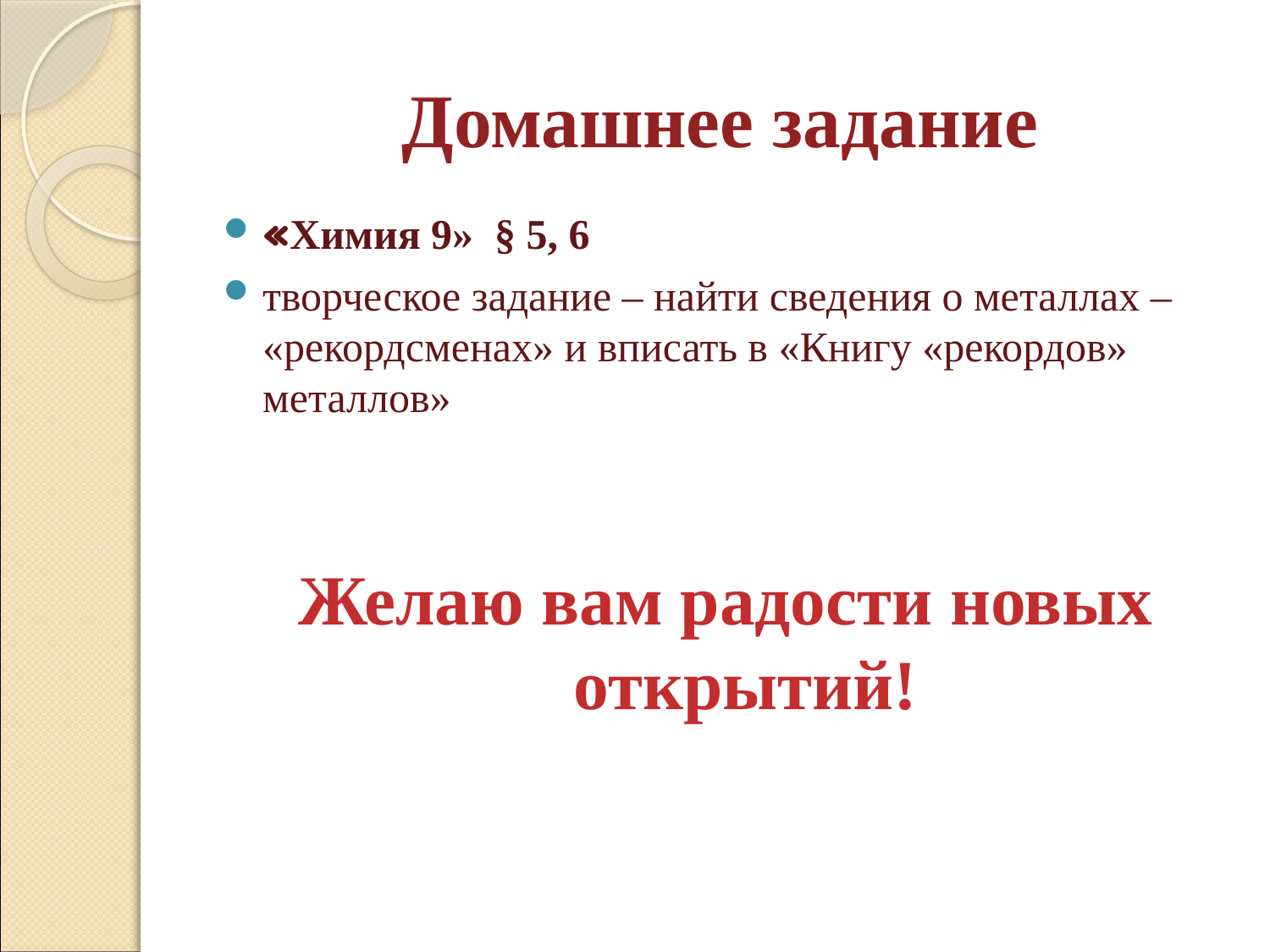

# Домашнее задание
«Химия 9»  § 5, 6
творческое задание – найти сведения о металлах – «рекордсменах» и вписать в «Книгу «рекордов» металлов»

Желаю вам радости новых открытий!